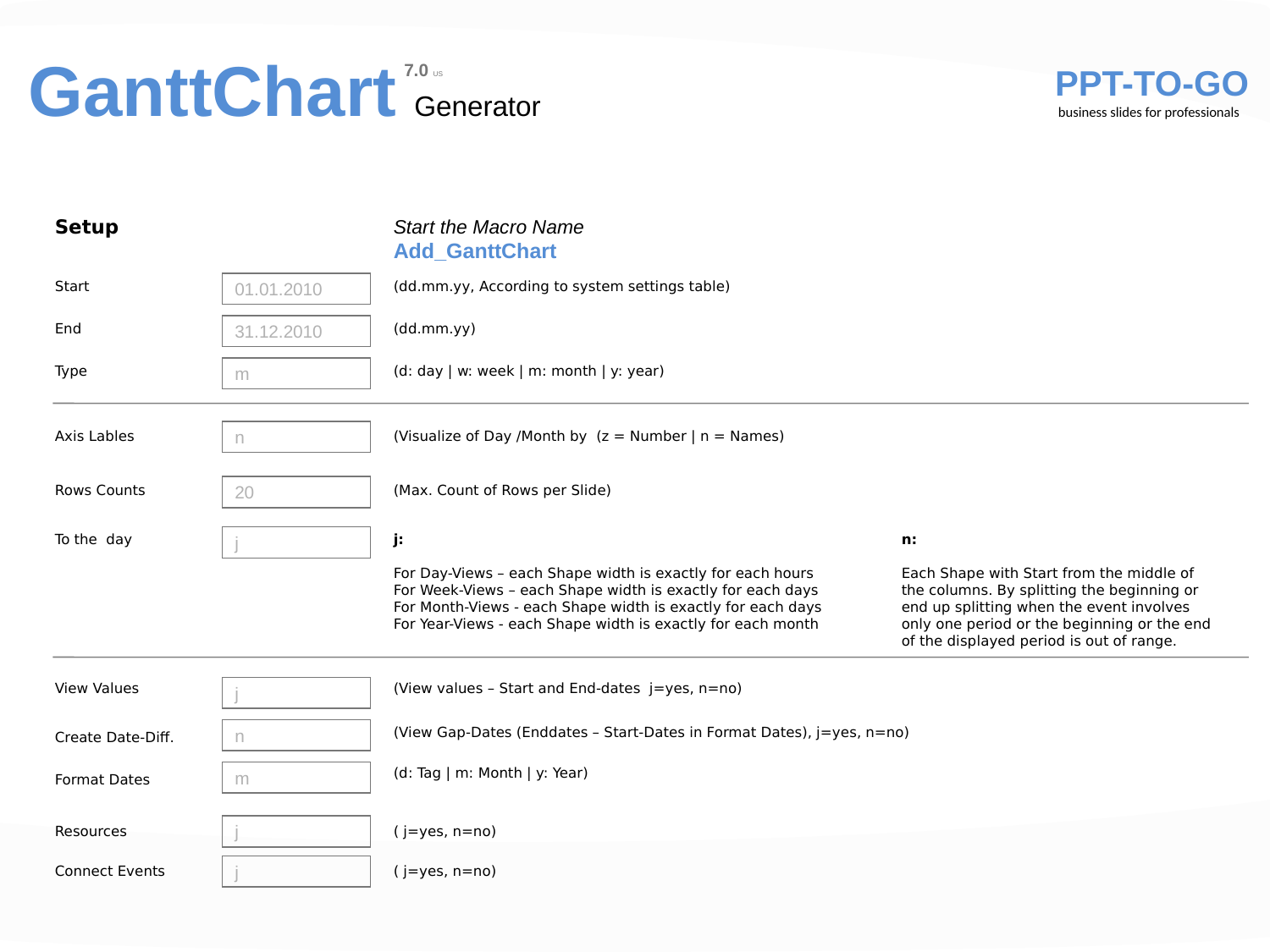

GanttChart Generator
7.0 US
PPT-TO-GO
 business slides for professionals
Setup
Start the Macro Name Add_GanttChart
Start
(dd.mm.yy, According to system settings table)
01.01.2010
End
(dd.mm.yy)
31.12.2010
Type
(d: day | w: week | m: month | y: year)
m

Axis Lables
n
(Visualize of Day /Month by  (z = Number | n = Names)
Rows Counts
(Max. Count of Rows per Slide)
20
To the  day
j:
For Day-Views – each Shape width is exactly for each hours
For Week-Views – each Shape width is exactly for each days
For Month-Views - each Shape width is exactly for each days
For Year-Views - each Shape width is exactly for each month
n:
Each Shape with Start from the middle of the columns. By splitting the beginning or end up splitting when the event involves only one period or the beginning or the end of the displayed period is out of range.
j

View Values
(View values – Start and End-dates  j=yes, n=no)
j
(View Gap-Dates (Enddates – Start-Dates in Format Dates), j=yes, n=no)
n
Create Date-Diff.
(d: Tag | m: Month | y: Year)
m
Format Dates

Resources
j
( j=yes, n=no)
Connect Events
j
( j=yes, n=no)